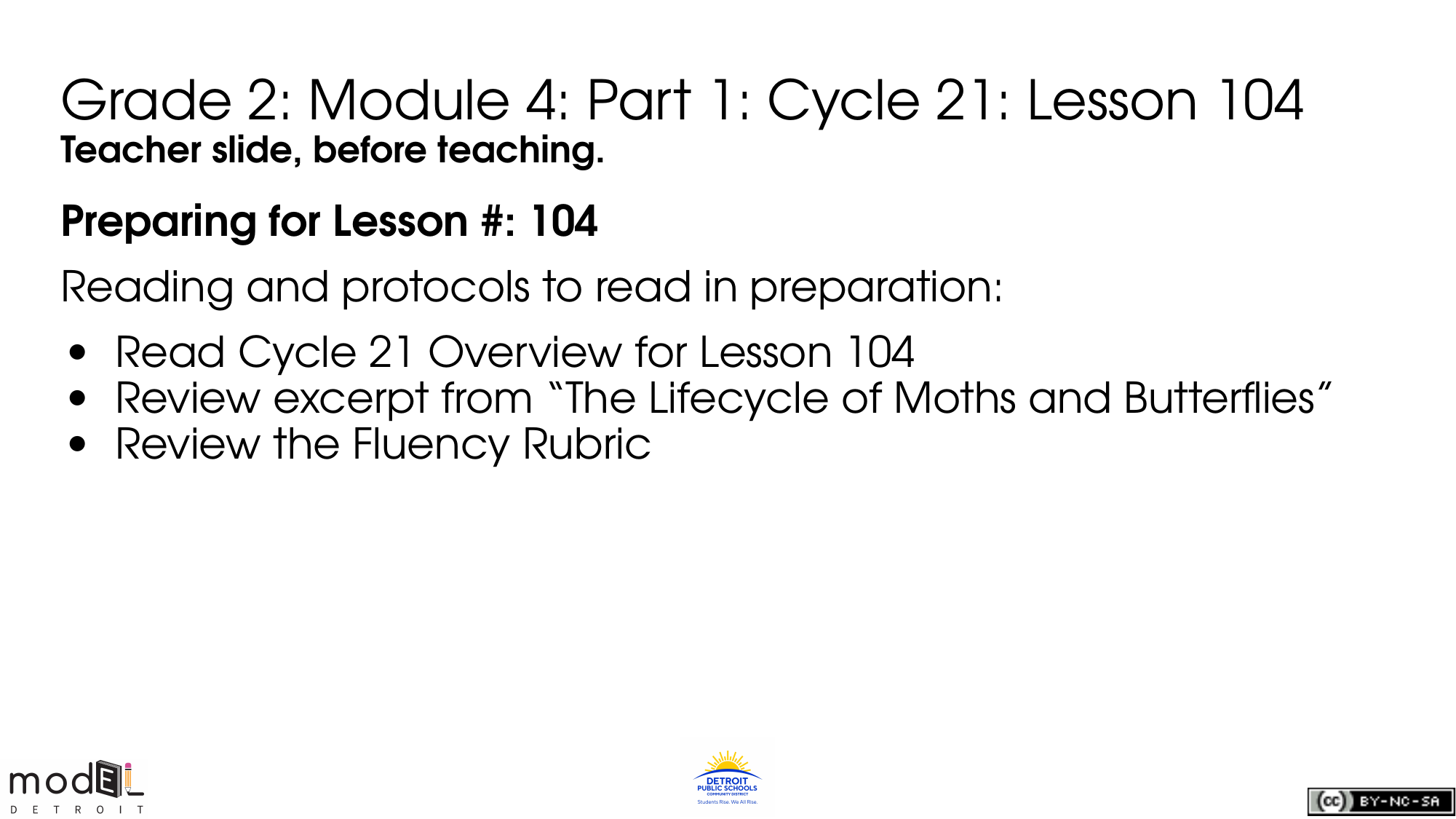

# Grade 2: Module 4: Part 1: Cycle 21: Lesson 104
Teacher slide, before teaching.
Preparing for Lesson #: 104
Reading and protocols to read in preparation:
Read Cycle 21 Overview for Lesson 104
Review excerpt from “The Lifecycle of Moths and Butterflies”
Review the Fluency Rubric